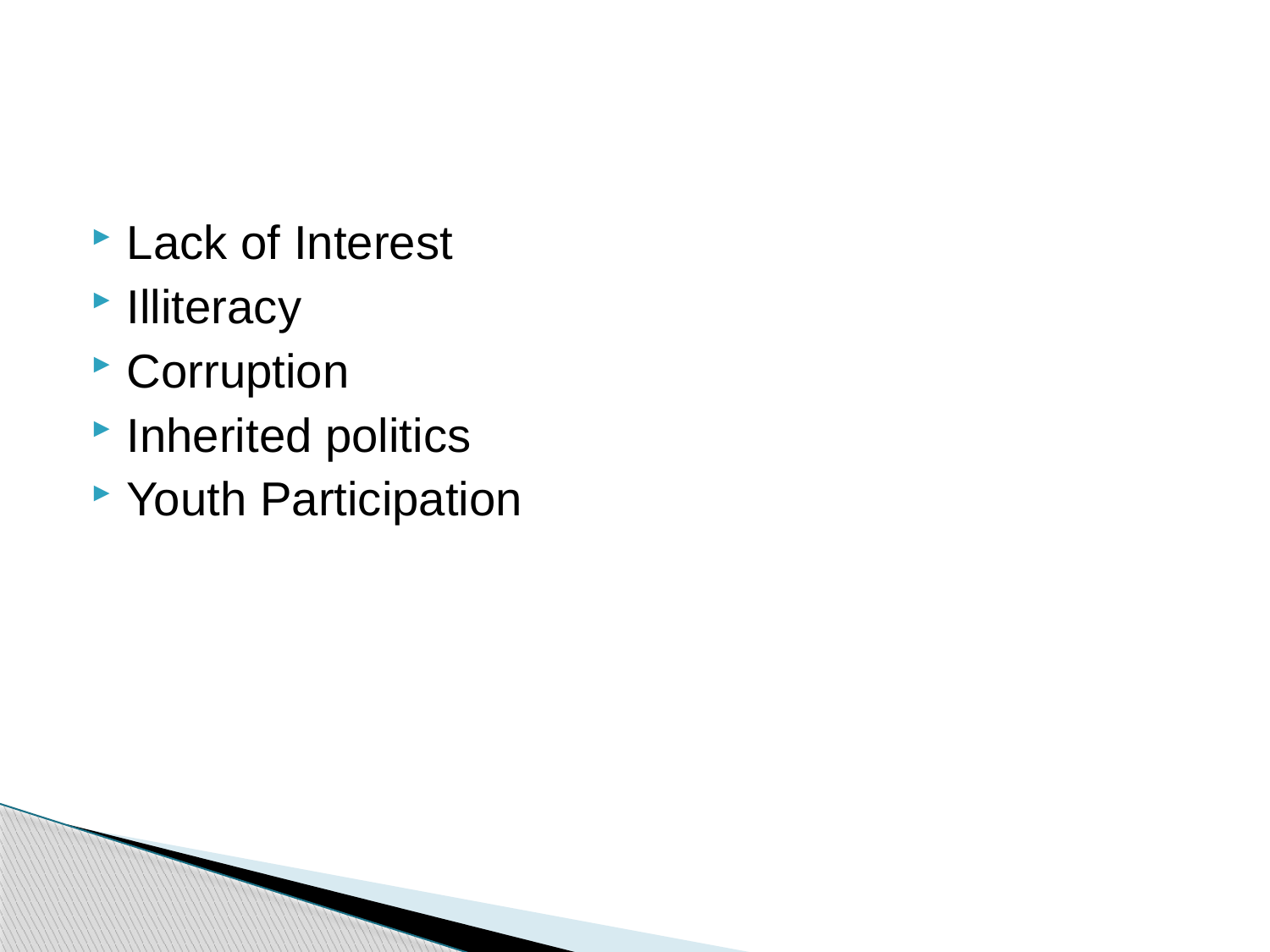

#
Lack of Interest
Illiteracy
Corruption
Inherited politics
Youth Participation